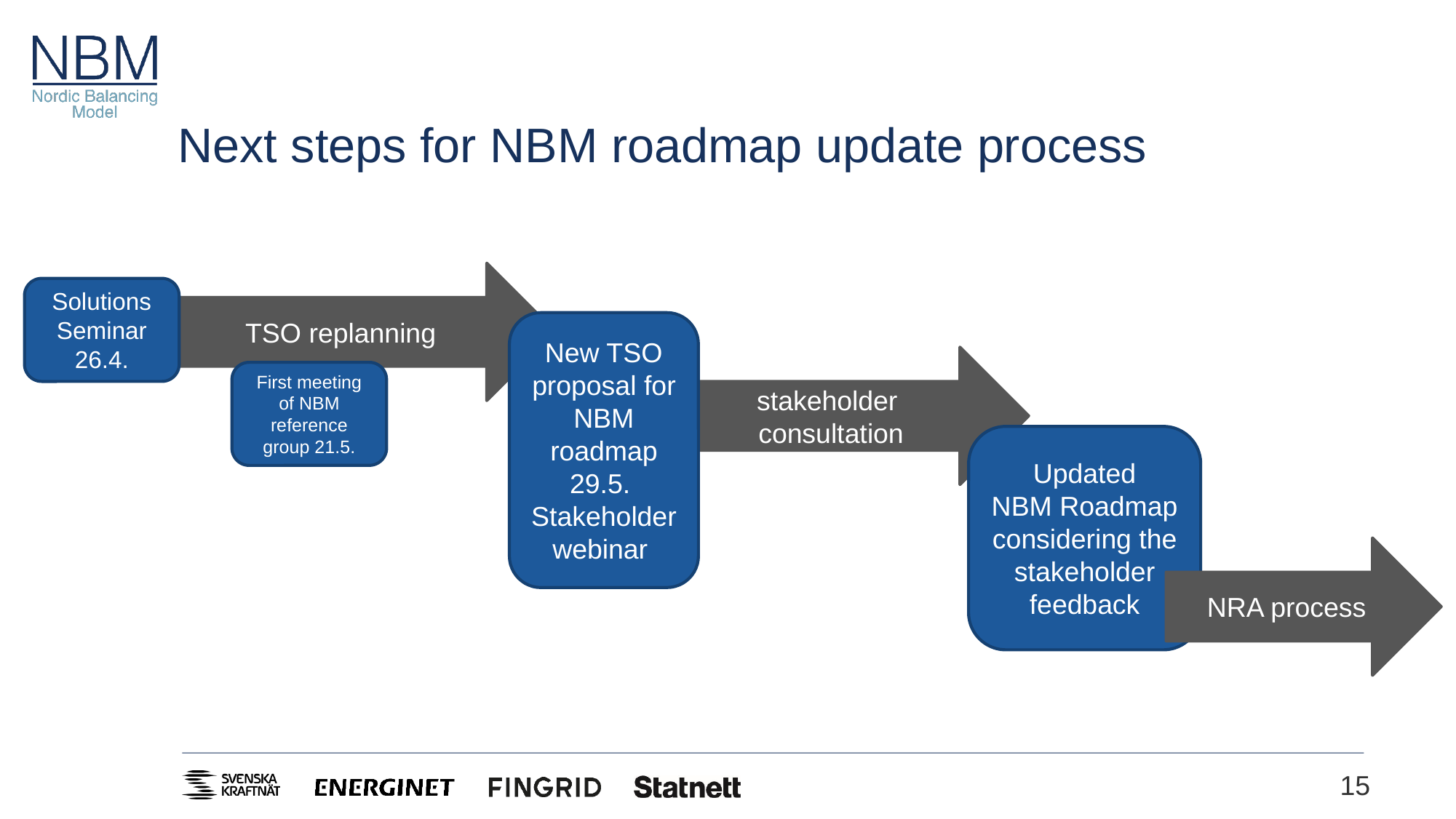

# Next steps for NBM roadmap update process
TSO replanning
Solutions Seminar
26.4.
New TSO proposal for NBM roadmap 29.5.
Stakeholder webinar
stakeholder
consultation
First meeting of NBM reference group 21.5.
Updated
NBM Roadmap considering the stakeholder feedback
NRA process